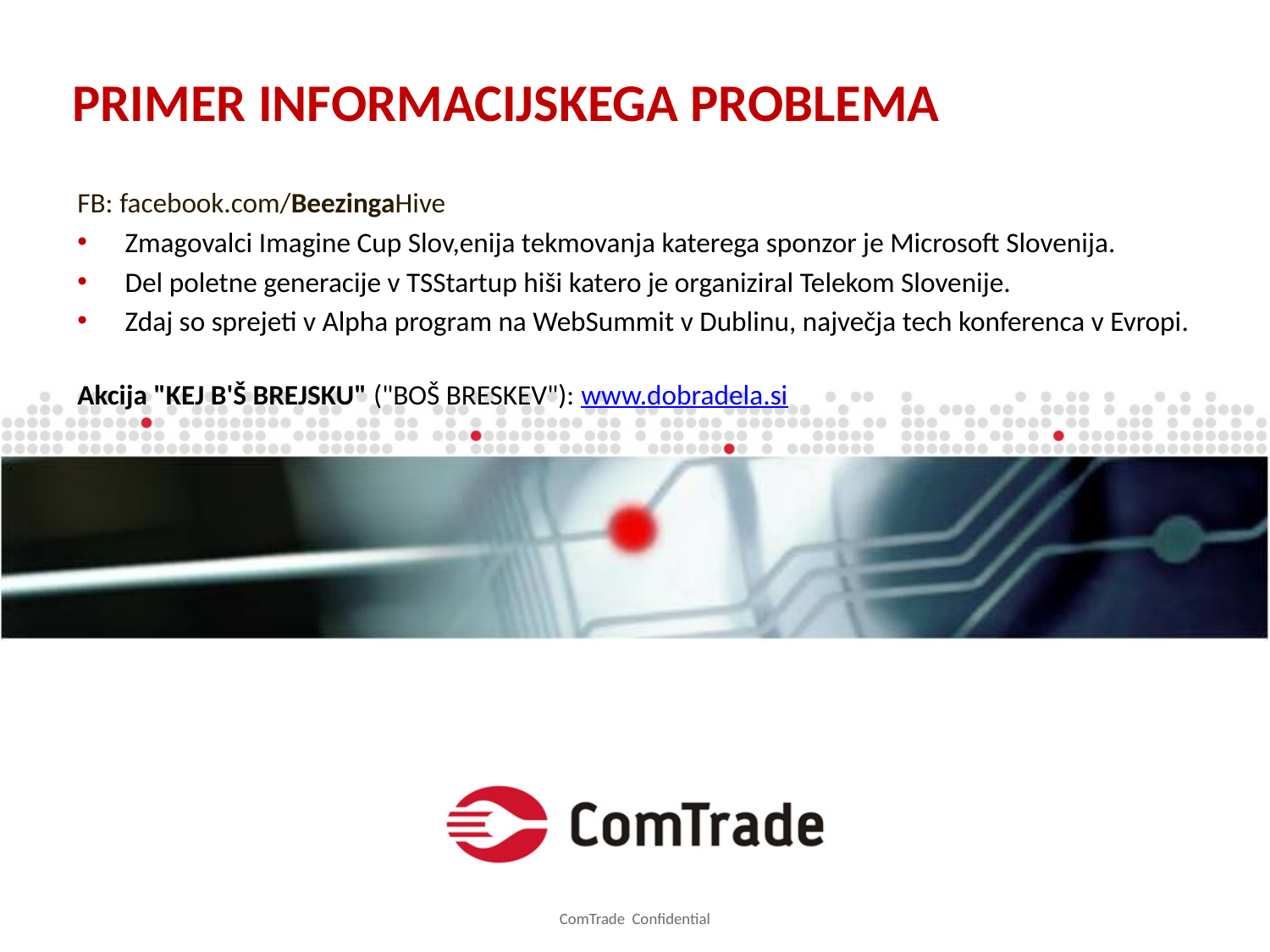

# PRIMER INFORMACIJSKEGA PROBLEMA

FB: facebook.com/BeezingaHive
Zmagovalci Imagine Cup Slov,enija tekmovanja katerega sponzor je Microsoft Slovenija.
Del poletne generacije v TSStartup hiši katero je organiziral Telekom Slovenije.
Zdaj so sprejeti v Alpha program na WebSummit v Dublinu, največja tech konferenca v Evropi.
Akcija "KEJ B'Š BREJSKU" ("BOŠ BRESKEV"): www.dobradela.si
24